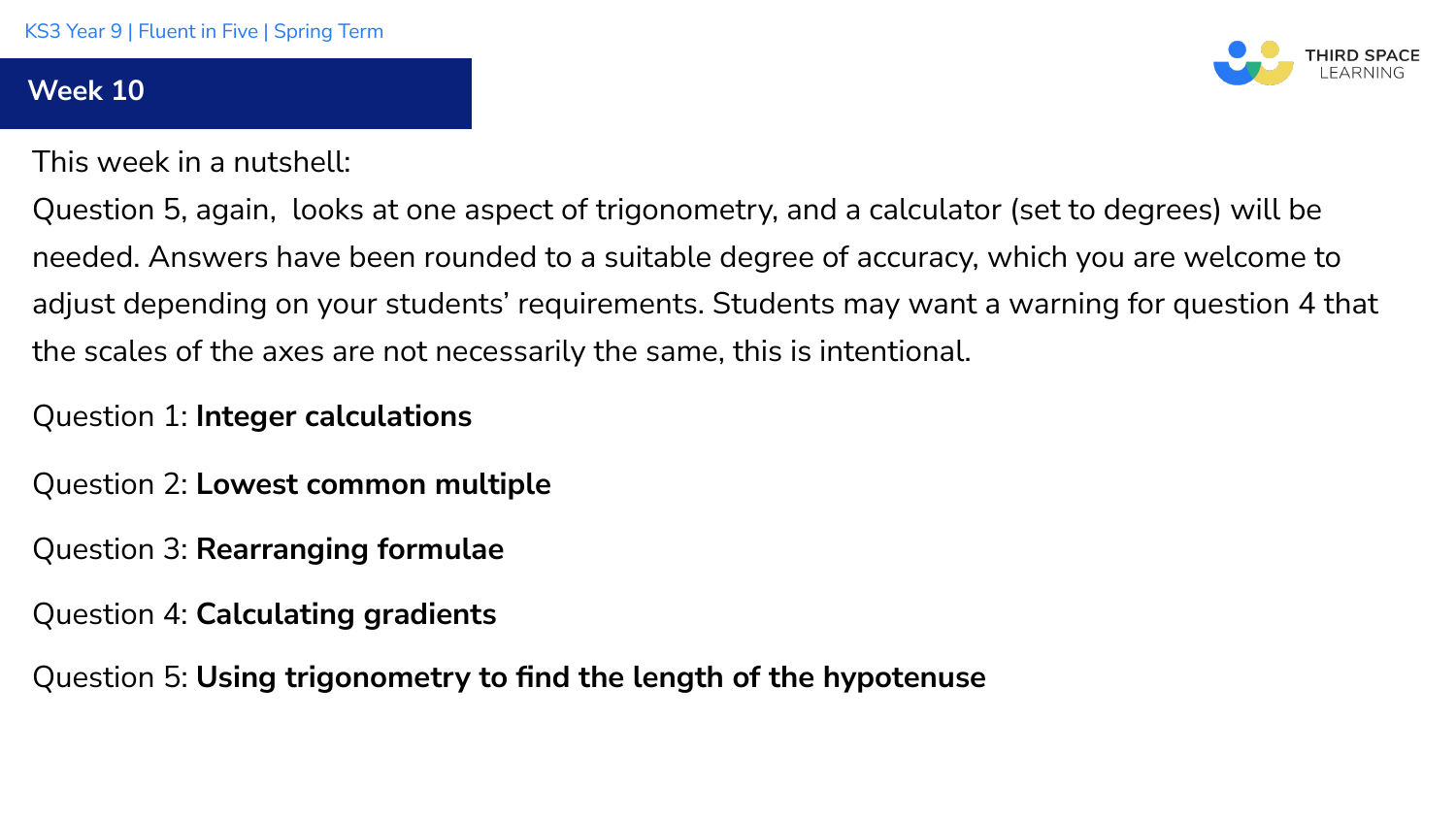

Week 10
| This week in a nutshell: Question 5, again, looks at one aspect of trigonometry, and a calculator (set to degrees) will be needed. Answers have been rounded to a suitable degree of accuracy, which you are welcome to adjust depending on your students’ requirements. Students may want a warning for question 4 that the scales of the axes are not necessarily the same, this is intentional. |
| --- |
| Question 1: Integer calculations |
| Question 2: Lowest common multiple |
| Question 3: Rearranging formulae |
| Question 4: Calculating gradients |
| Question 5: Using trigonometry to find the length of the hypotenuse |